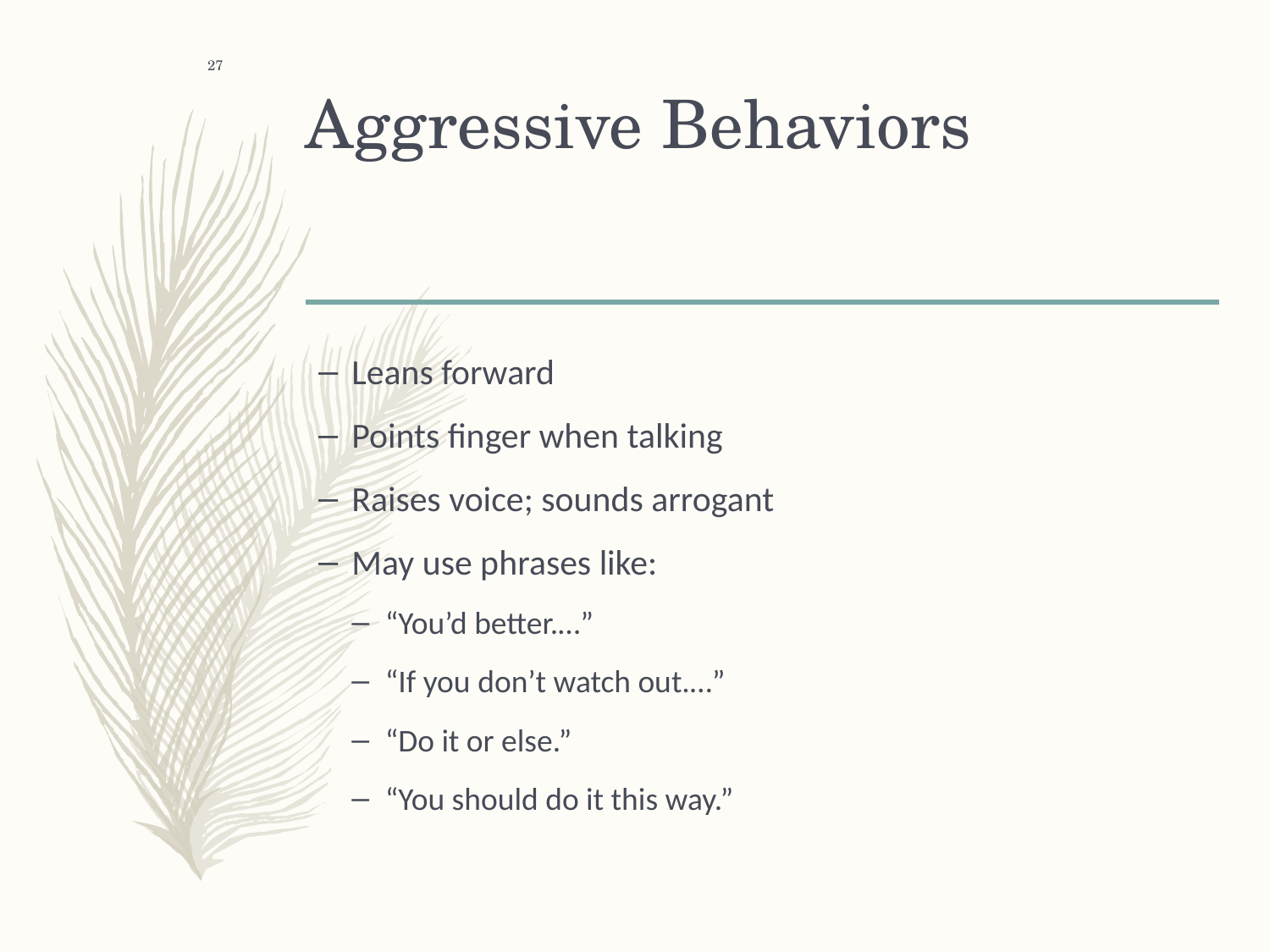

# Aggressive Behaviors
 27

Leans forward
Points finger when talking
Raises voice; sounds arrogant
May use phrases like:
“You’d better.…”
“If you don’t watch out.…”
“Do it or else.”
“You should do it this way.”